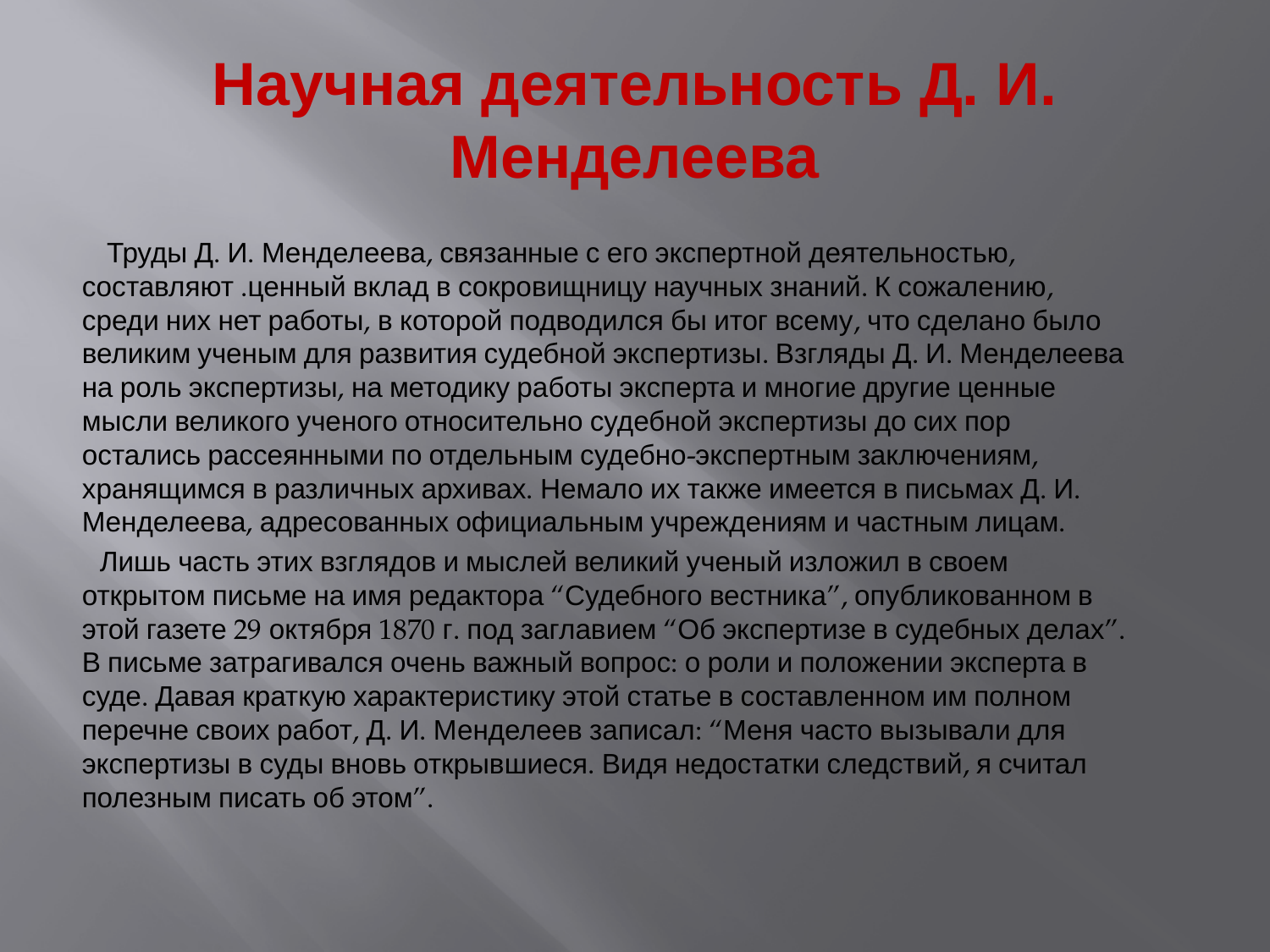

# Научная деятельность Д. И. Менделеева
           Труды Д. И. Менделеева, связанные с его экспертной деятельностью, составляют .ценный вклад в сокровищницу научных знаний. К сожалению, среди них нет работы, в которой подводился бы итог всему, что сделано было великим ученым для развития судебной экспертизы. Взгляды Д. И. Менделеева на роль экспертизы, на методику работы эксперта и многие другие ценные мысли великого ученого относительно судебной экспертизы до сих пор остались рассеянными по отдельным судебно-экспертным заключениям, хранящимся в различных архивах. Немало их также имеется в письмах Д. И. Менделеева, адресованных официальным учреждениям и частным лицам.
          Лишь часть этих взглядов и мыслей великий ученый изложил в своем открытом письме на имя редактора “Судебного вестника”, опубликованном в этой газете 29 октября 1870 г. под заглавием “Об экспертизе в судебных делах”. В письме затрагивался очень важный вопрос: о роли и положении эксперта в суде. Давая краткую характеристику этой статье в составленном им полном перечне своих работ, Д. И. Менделеев записал: “Меня часто вызывали для экспертизы в суды вновь открывшиеся. Видя недостатки следствий, я считал полезным писать об этом”.